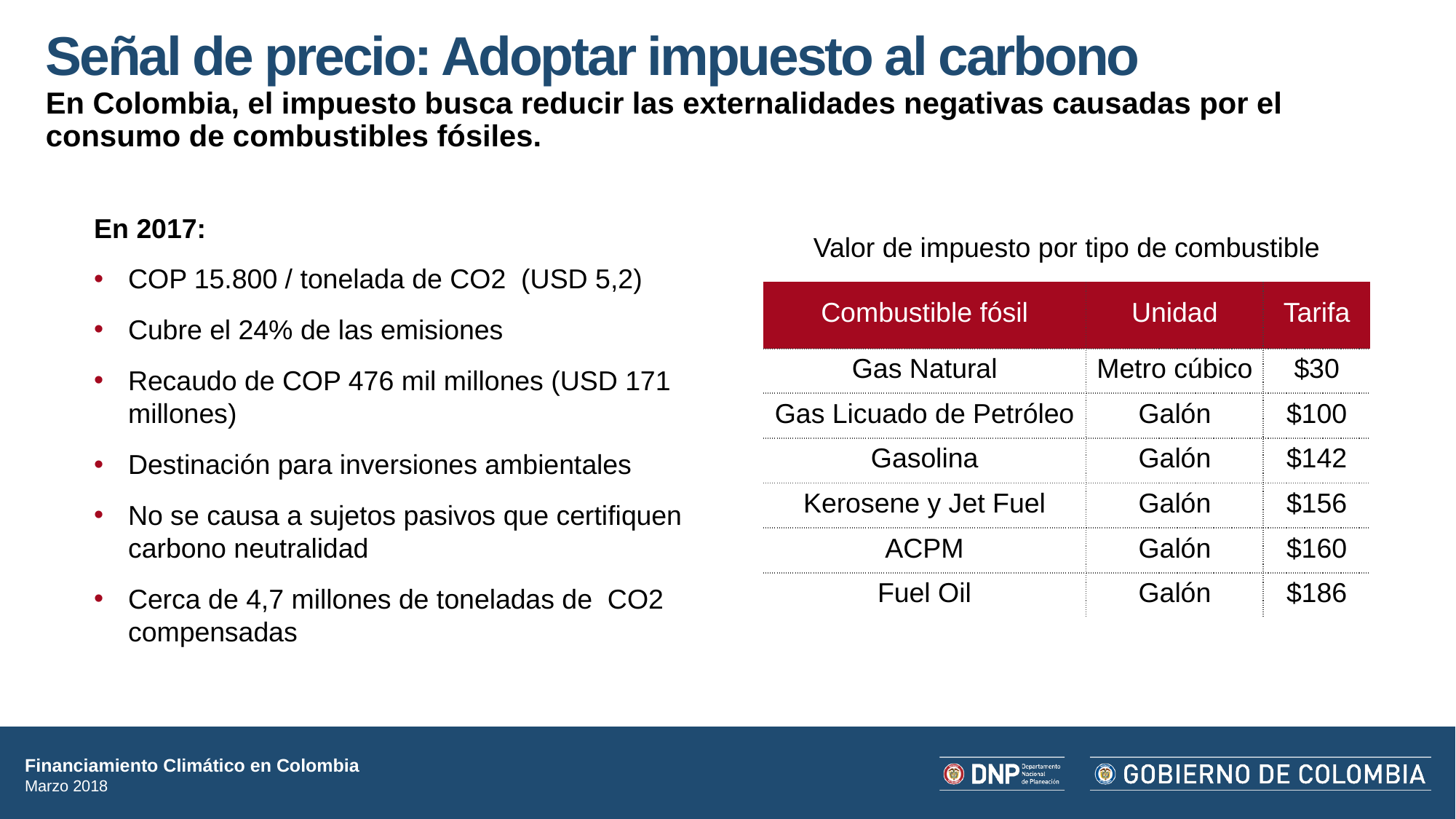

# Señal de precio: Adoptar impuesto al carbono
En Colombia, el impuesto busca reducir las externalidades negativas causadas por el consumo de combustibles fósiles.
En 2017:
COP 15.800 / tonelada de CO2  (USD 5,2)
Cubre el 24% de las emisiones
Recaudo de COP 476 mil millones (USD 171 millones)
Destinación para inversiones ambientales
No se causa a sujetos pasivos que certifiquen carbono neutralidad
Cerca de 4,7 millones de toneladas de  CO2 compensadas
Valor de impuesto por tipo de combustible
| Combustible fósil | Unidad | Tarifa |
| --- | --- | --- |
| Gas Natural | Metro cúbico | $30 |
| Gas Licuado de Petróleo | Galón | $100 |
| Gasolina | Galón | $142 |
| Kerosene y Jet Fuel | Galón | $156 |
| ACPM | Galón | $160 |
| Fuel Oil | Galón | $186 |